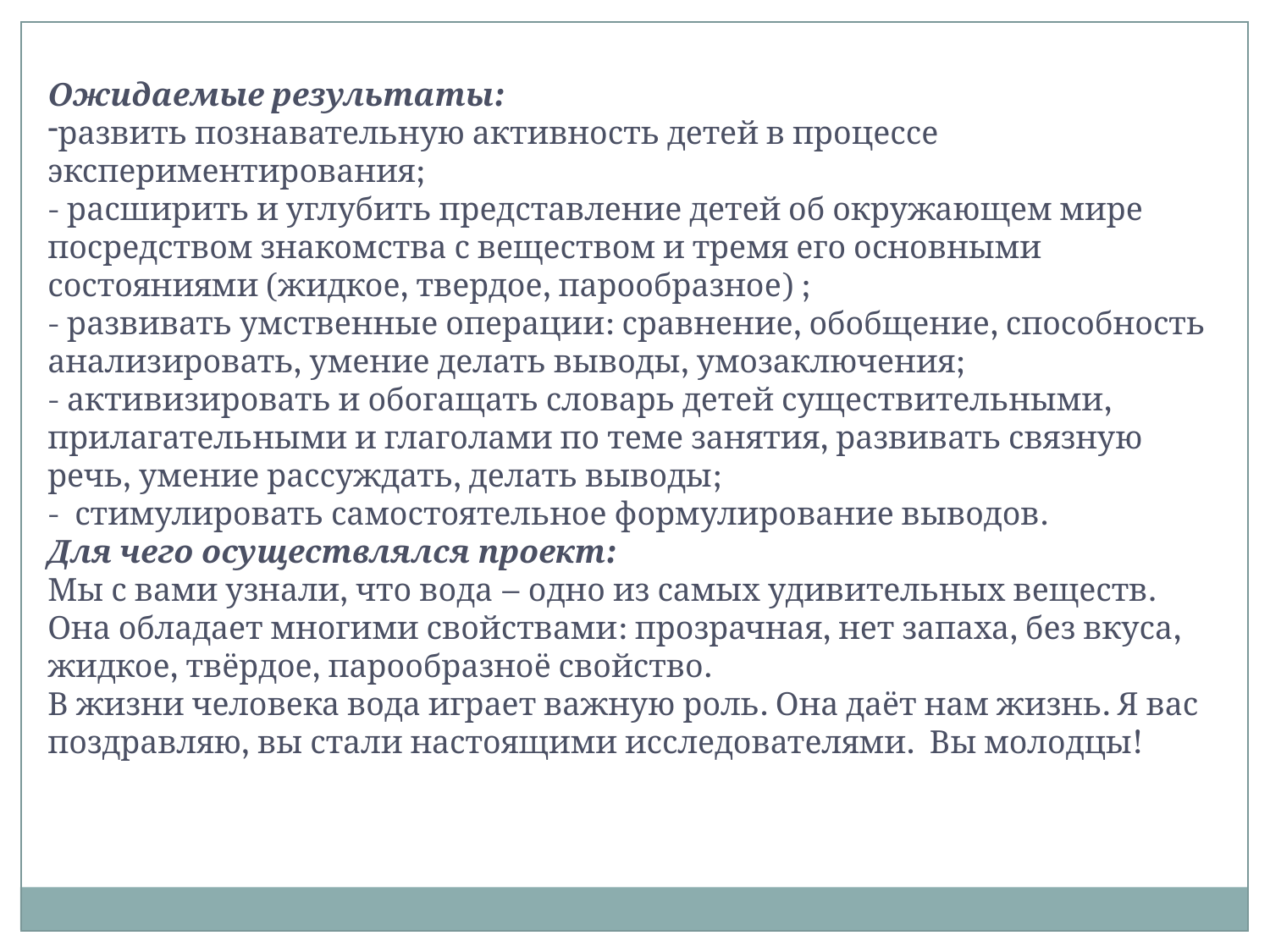

Ожидаемые результаты:
развить познавательную активность детей в процессе экспериментирования;
- расширить и углубить представление детей об окружающем мире посредством знакомства с веществом и тремя его основными состояниями (жидкое, твердое, парообразное) ;
- развивать умственные операции: сравнение, обобщение, способность анализировать, умение делать выводы, умозаключения; 
- активизировать и обогащать словарь детей существительными, прилагательными и глаголами по теме занятия, развивать связную речь, умение рассуждать, делать выводы;
-  стимулировать самостоятельное формулирование выводов. 
Для чего осуществлялся проект:
Мы с вами узнали, что вода – одно из самых удивительных веществ. Она обладает многими свойствами: прозрачная, нет запаха, без вкуса, жидкое, твёрдое, парообразноё свойство. 
В жизни человека вода играет важную роль. Она даёт нам жизнь. Я вас поздравляю, вы стали настоящими исследователями.  Вы молодцы!